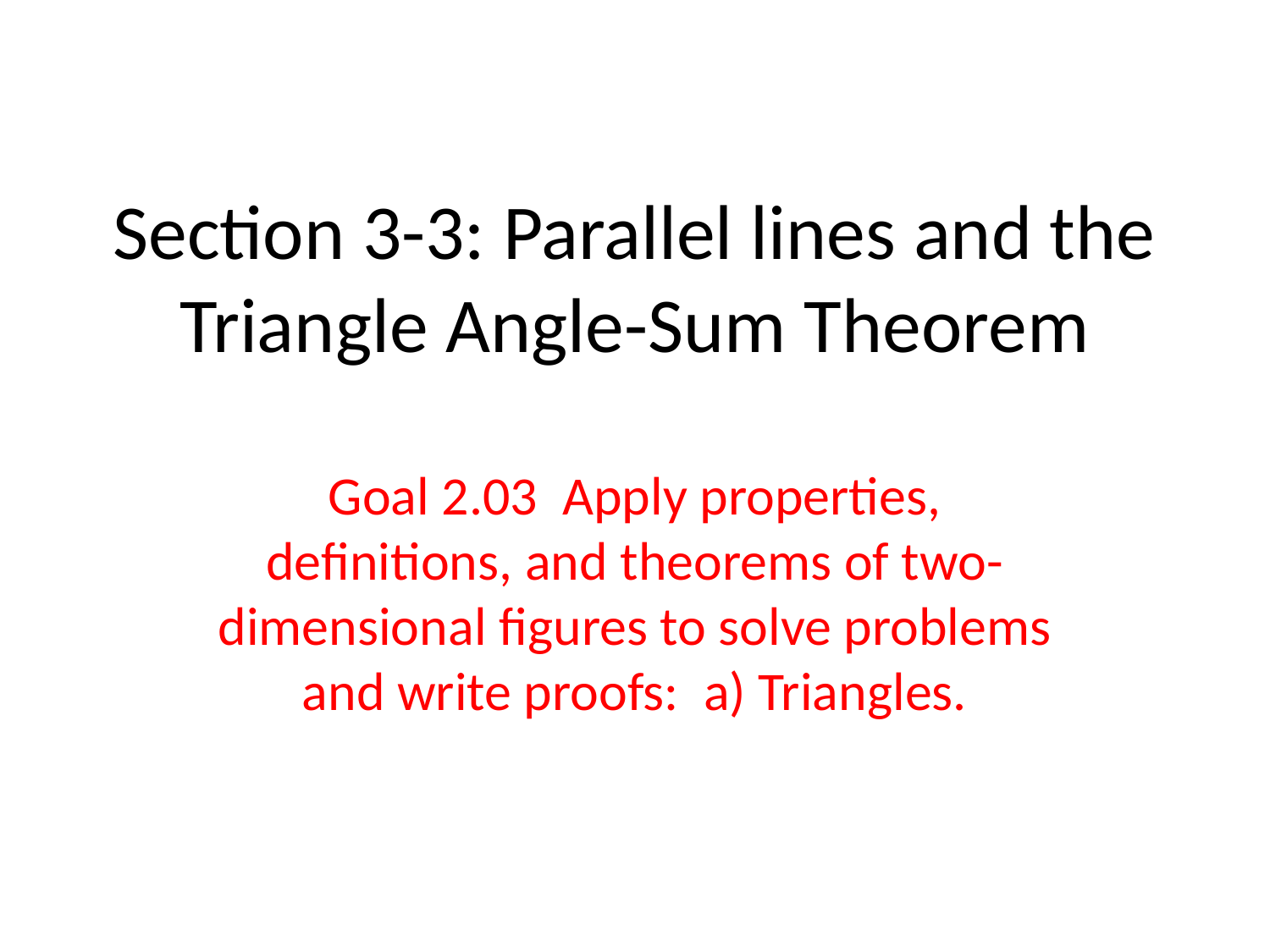

# Section 3-3: Parallel lines and the Triangle Angle-Sum Theorem
Goal 2.03  Apply properties, definitions, and theorems of two-dimensional figures to solve problems and write proofs:  a) Triangles.